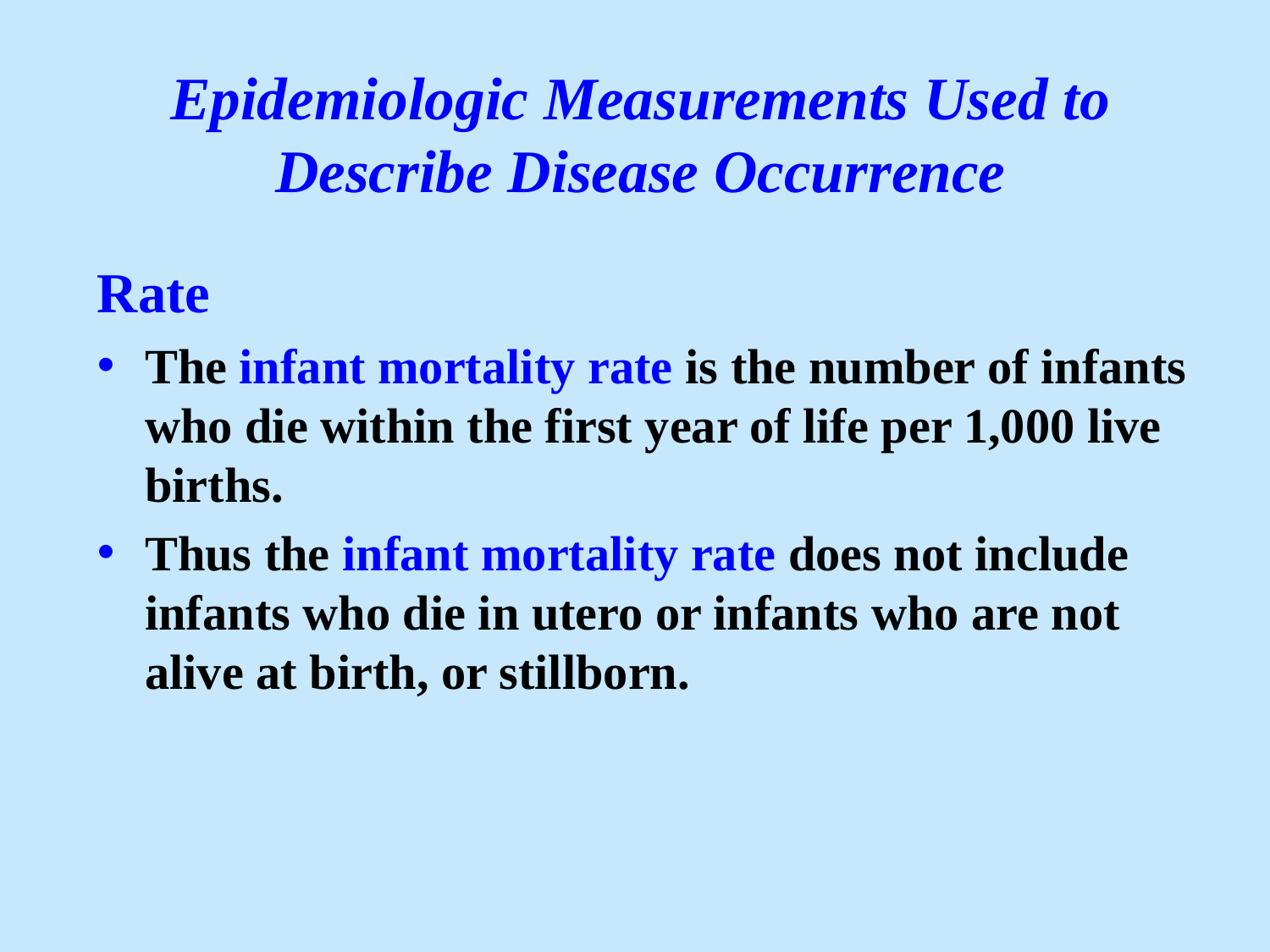

# Epidemiologic Measurements Used to Describe Disease Occurrence
Rate
The infant mortality rate is the number of infants who die within the first year of life per 1,000 live births.
Thus the infant mortality rate does not include infants who die in utero or infants who are not alive at birth, or stillborn.